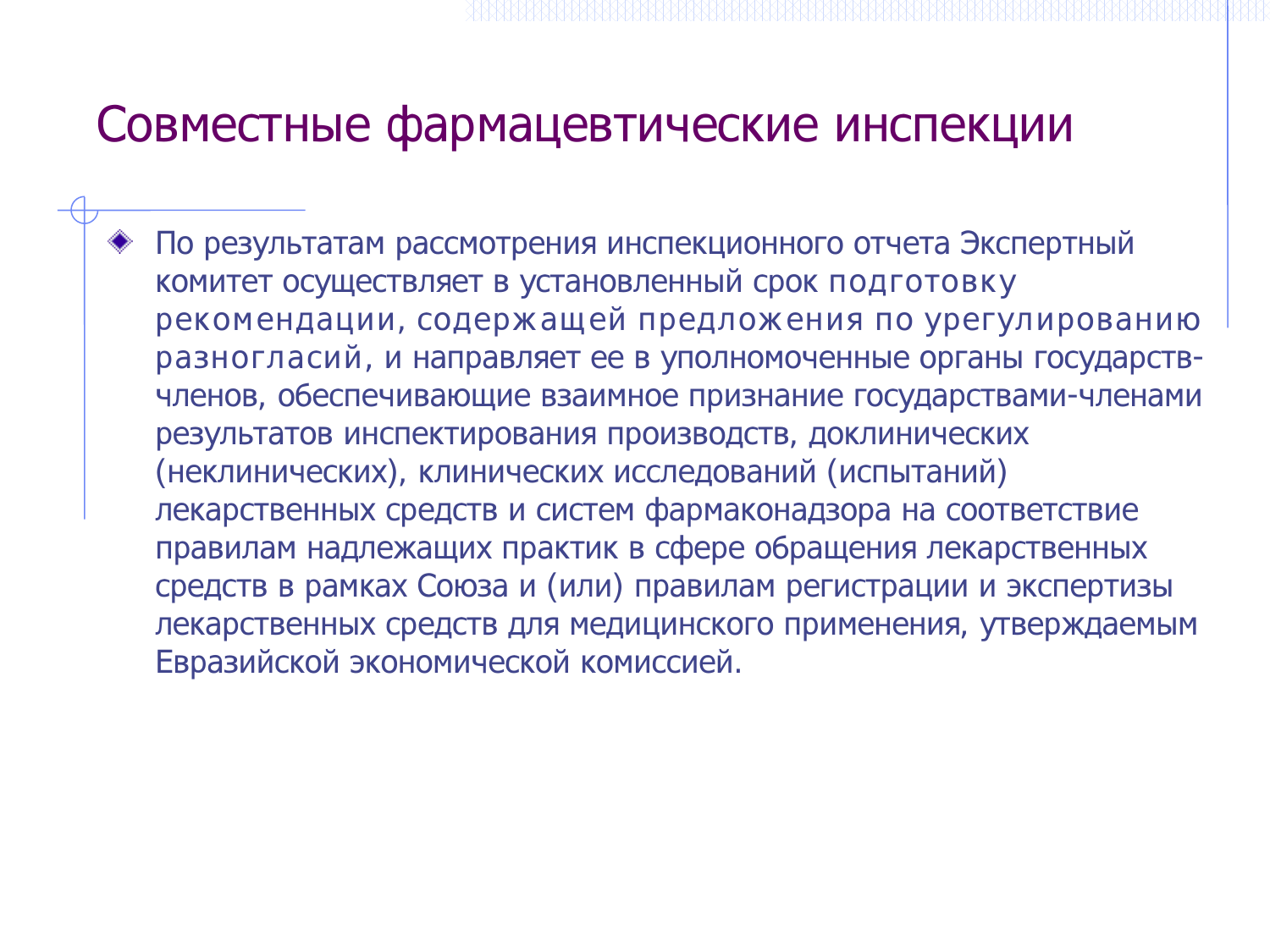

Совместные фармацевтические инспекции
По результатам рассмотрения инспекционного отчета Экспертный комитет осуществляет в установленный срок подготовку рекомендации, содержащей предложения по урегулированию разногласий, и направляет ее в уполномоченные органы государств-членов, обеспечивающие взаимное признание государствами-членами результатов инспектирования производств, доклинических (неклинических), клинических исследований (испытаний) лекарственных средств и систем фармаконадзора на соответствие правилам надлежащих практик в сфере обращения лекарственных средств в рамках Союза и (или) правилам регистрации и экспертизы лекарственных средств для медицинского применения, утверждаемым Евразийской экономической комиссией.